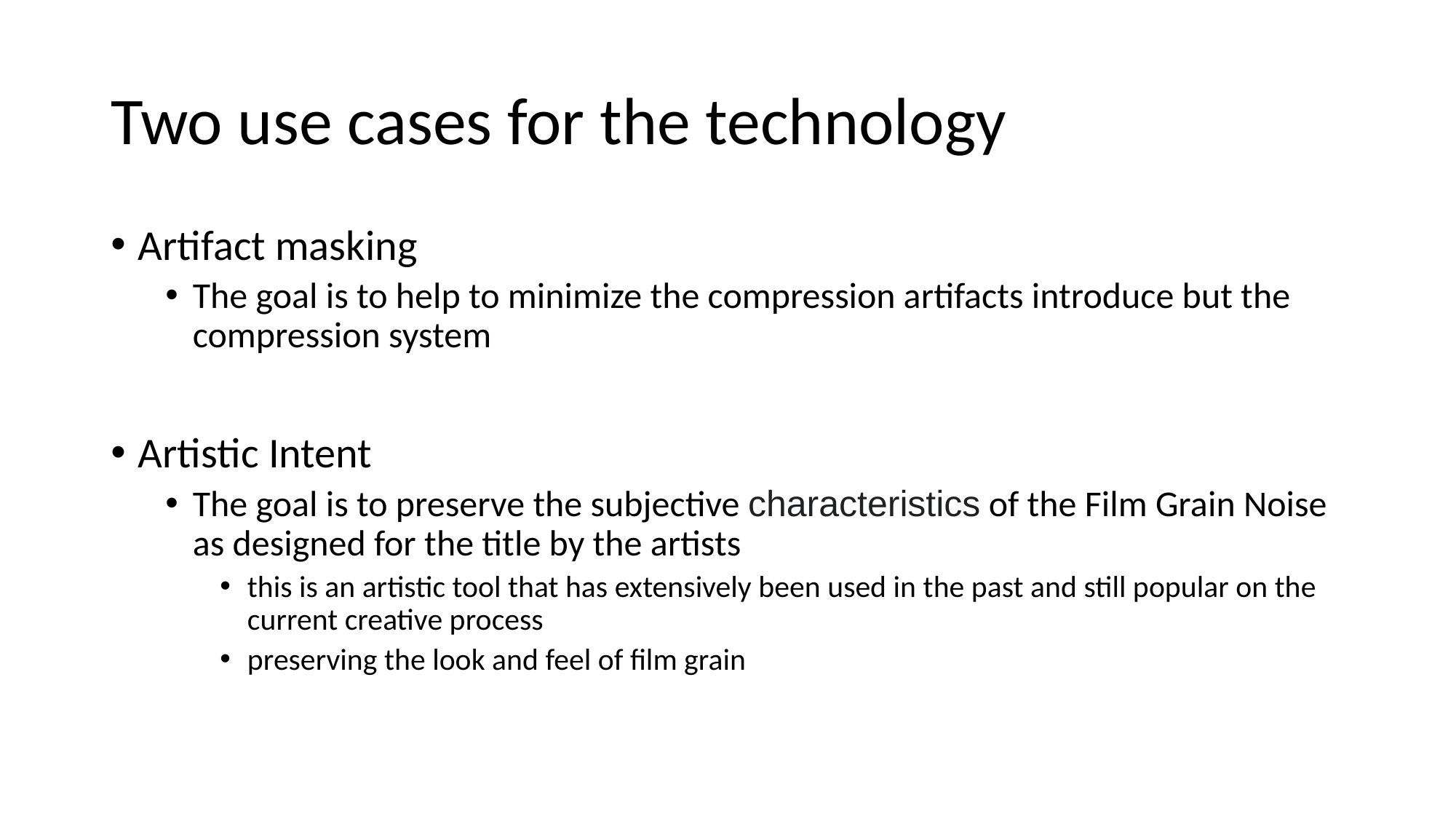

# Two use cases for the technology
Artifact masking
The goal is to help to minimize the compression artifacts introduce but the compression system

Artistic Intent
The goal is to preserve the subjective characteristics of the Film Grain Noise as designed for the title by the artists
this is an artistic tool that has extensively been used in the past and still popular on the current creative process
preserving the look and feel of film grain